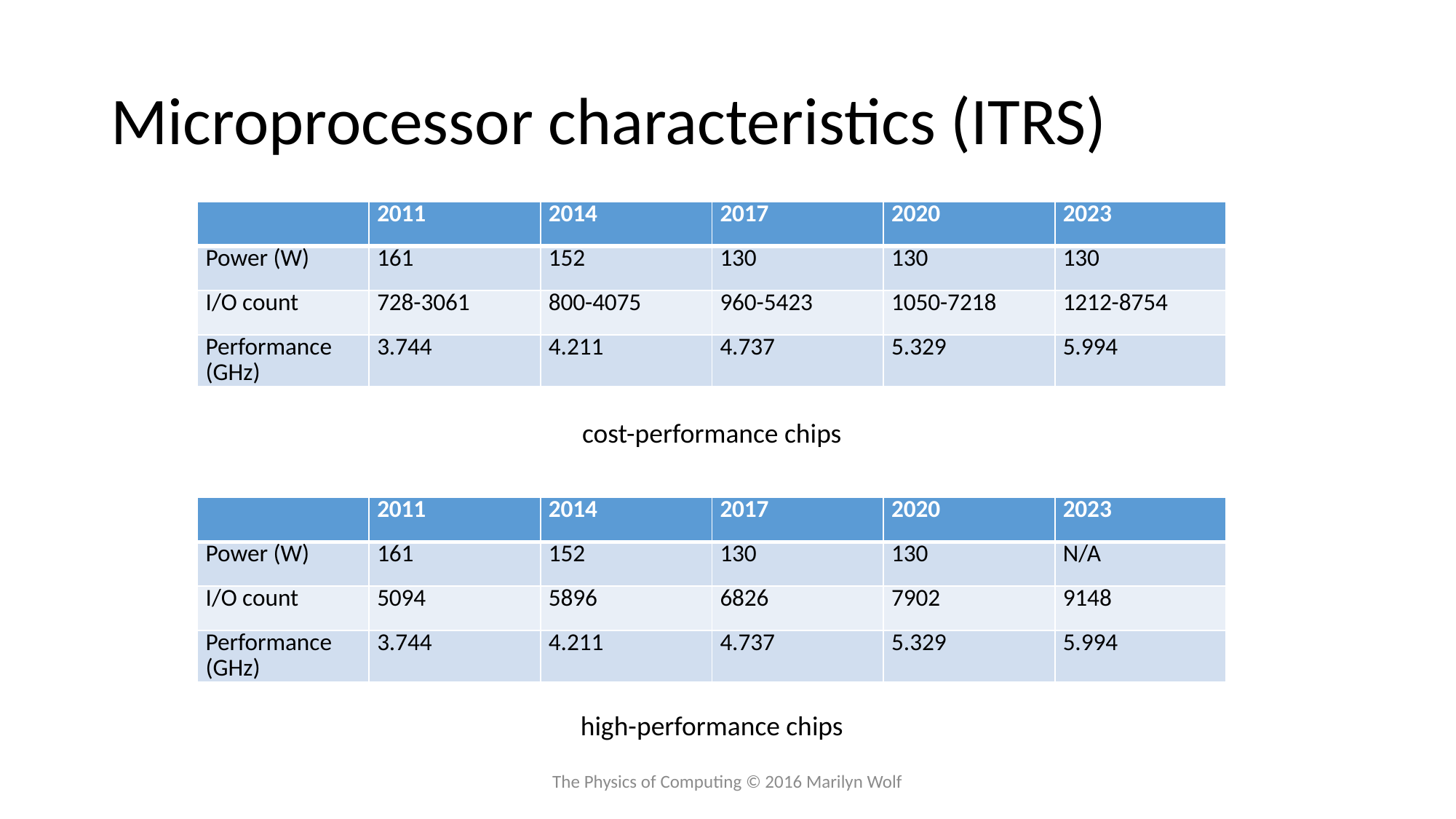

# Microprocessor characteristics (ITRS)
|  | 2011 | 2014 | 2017 | 2020 | 2023 |
| --- | --- | --- | --- | --- | --- |
| Power (W) | 161 | 152 | 130 | 130 | 130 |
| I/O count | 728-3061 | 800-4075 | 960-5423 | 1050-7218 | 1212-8754 |
| Performance (GHz) | 3.744 | 4.211 | 4.737 | 5.329 | 5.994 |
cost-performance chips
|  | 2011 | 2014 | 2017 | 2020 | 2023 |
| --- | --- | --- | --- | --- | --- |
| Power (W) | 161 | 152 | 130 | 130 | N/A |
| I/O count | 5094 | 5896 | 6826 | 7902 | 9148 |
| Performance (GHz) | 3.744 | 4.211 | 4.737 | 5.329 | 5.994 |
high-performance chips
The Physics of Computing © 2016 Marilyn Wolf